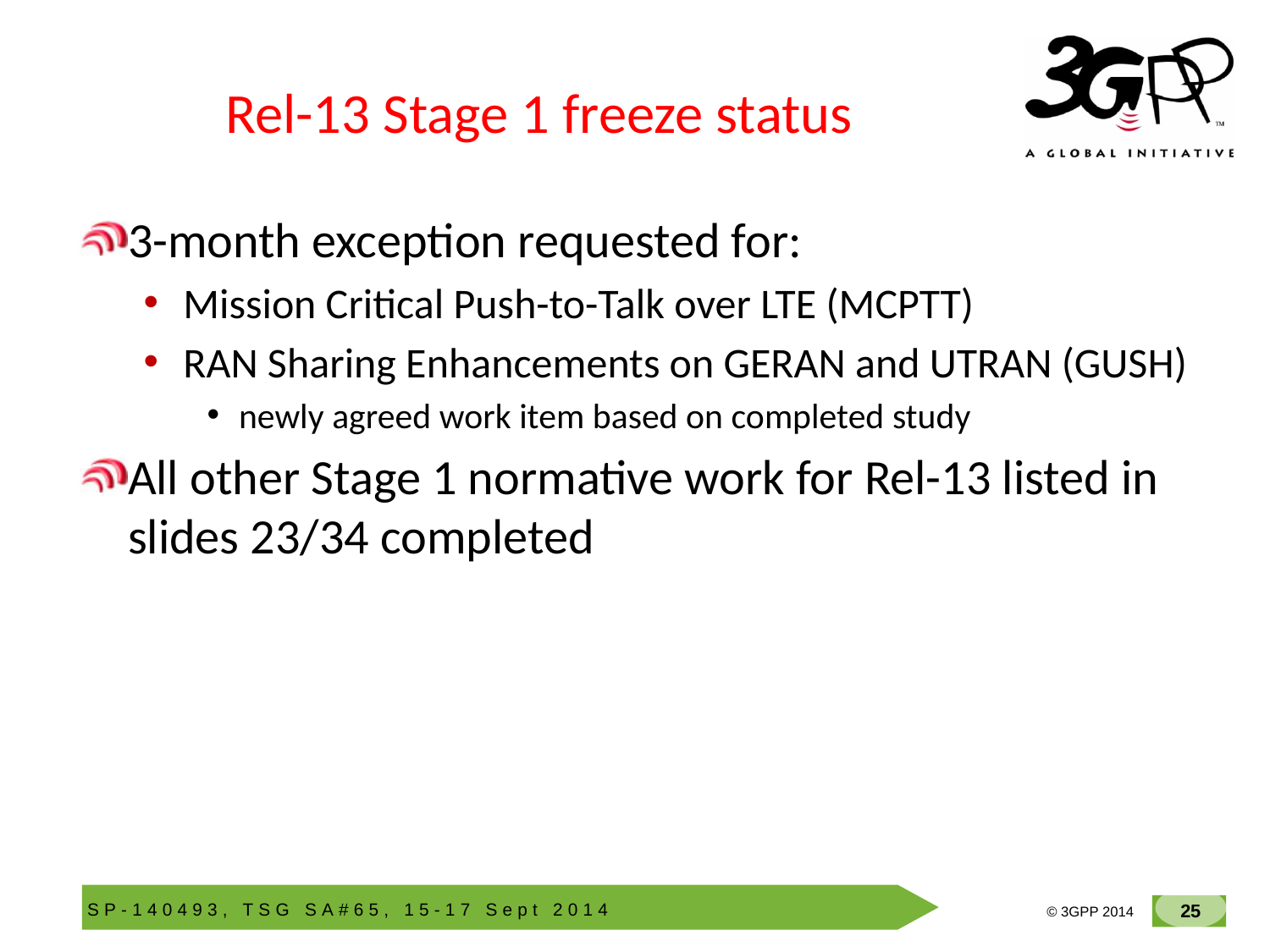

# Rel-13 Stage 1 freeze status
3-month exception requested for:
Mission Critical Push-to-Talk over LTE (MCPTT)
RAN Sharing Enhancements on GERAN and UTRAN (GUSH)
newly agreed work item based on completed study
All other Stage 1 normative work for Rel-13 listed in slides 23/34 completed